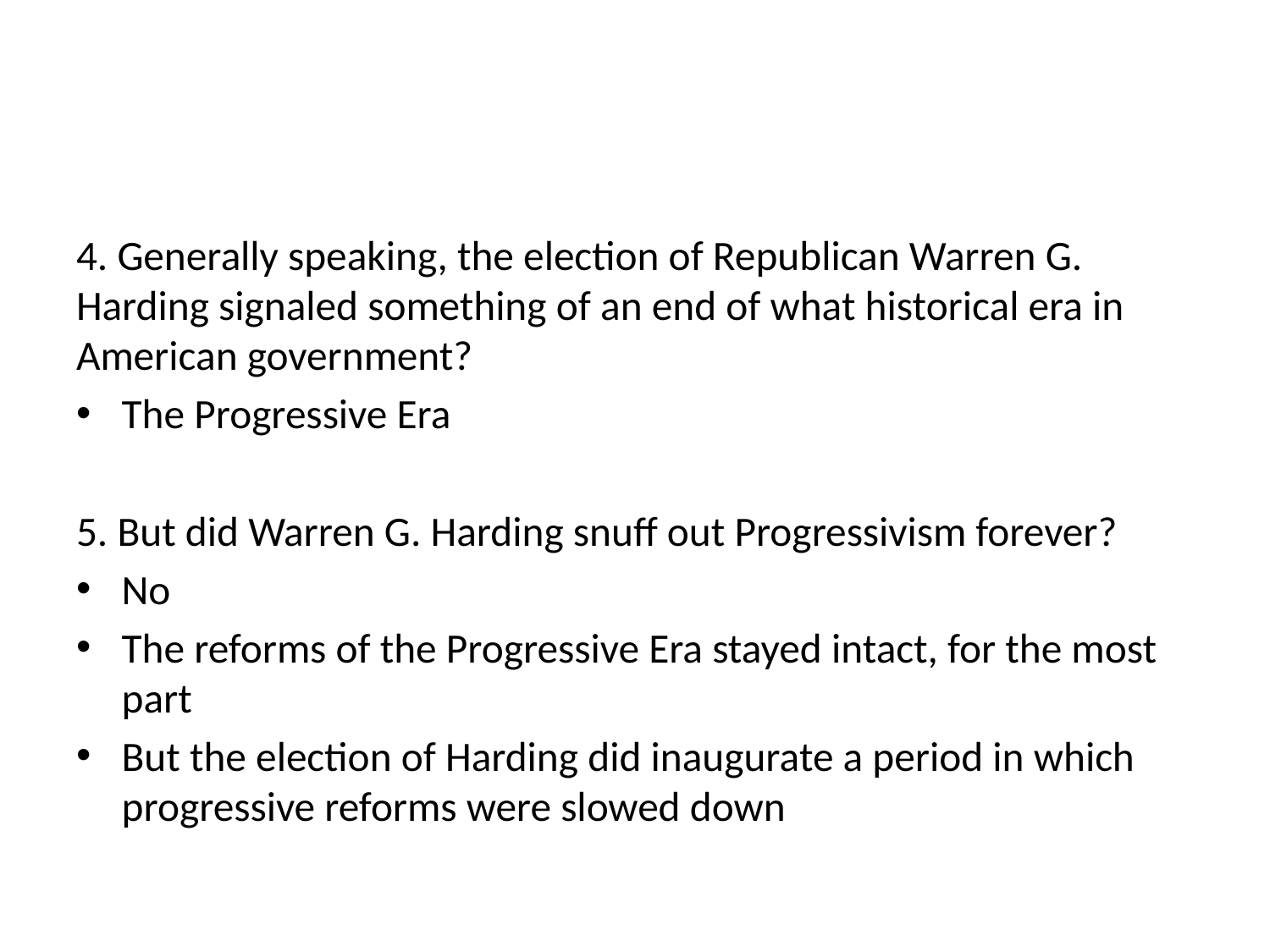

#
4. Generally speaking, the election of Republican Warren G. Harding signaled something of an end of what historical era in American government?
The Progressive Era

5. But did Warren G. Harding snuff out Progressivism forever?
No
The reforms of the Progressive Era stayed intact, for the most part
But the election of Harding did inaugurate a period in which progressive reforms were slowed down